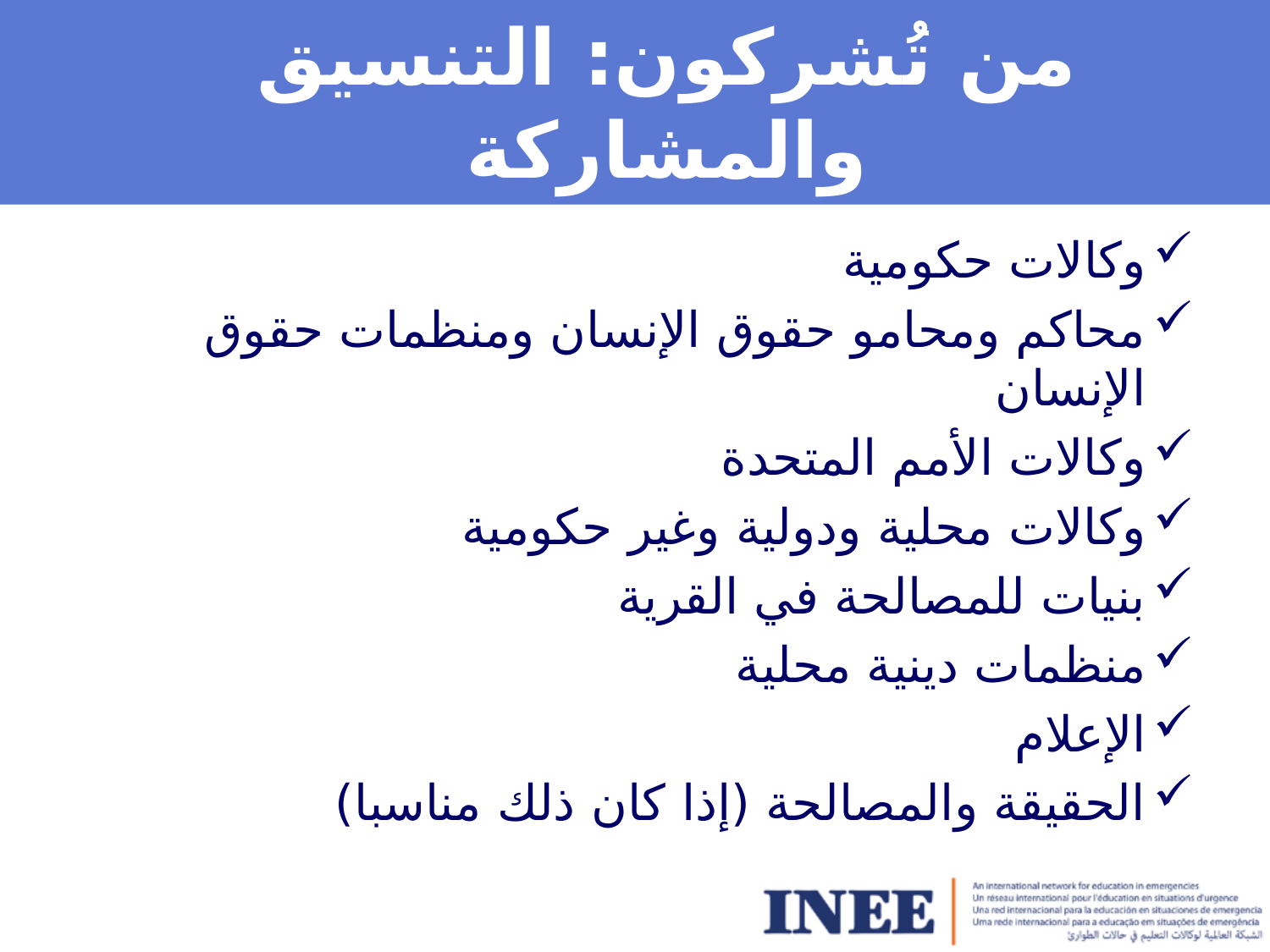

# من تُشركون: التنسيق والمشاركة
وكالات حكومية
محاكم ومحامو حقوق الإنسان ومنظمات حقوق الإنسان
وكالات الأمم المتحدة
وكالات محلية ودولية وغير حكومية
بنيات للمصالحة في القرية
منظمات دينية محلية
الإعلام
الحقيقة والمصالحة (إذا كان ذلك مناسبا)